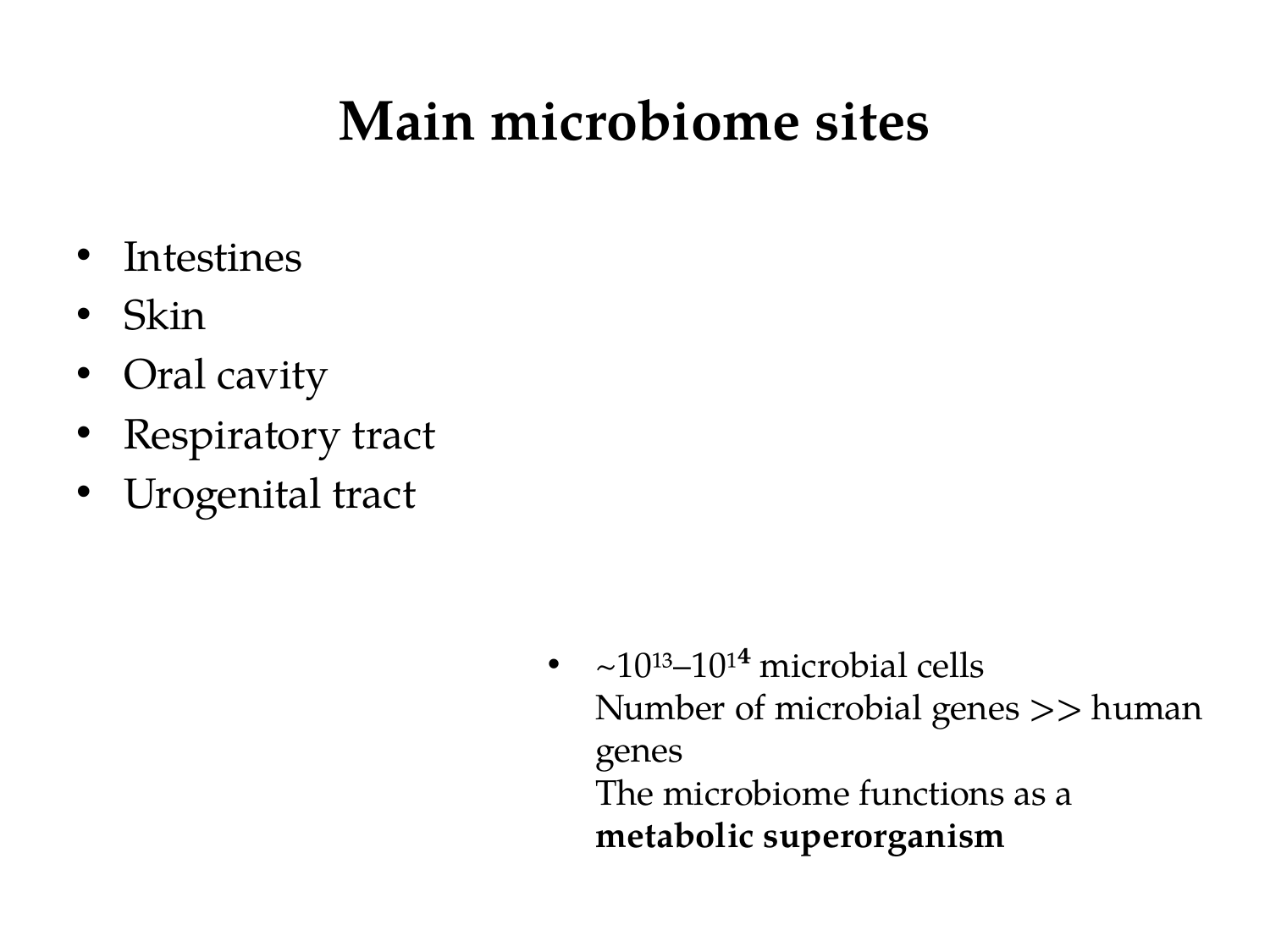

# Main microbiome sites
Intestines
Skin
Oral cavity
Respiratory tract
Urogenital tract
~10¹³–10¹⁴ microbial cells
Number of microbial genes >> human genes
The microbiome functions as a metabolic superorganism